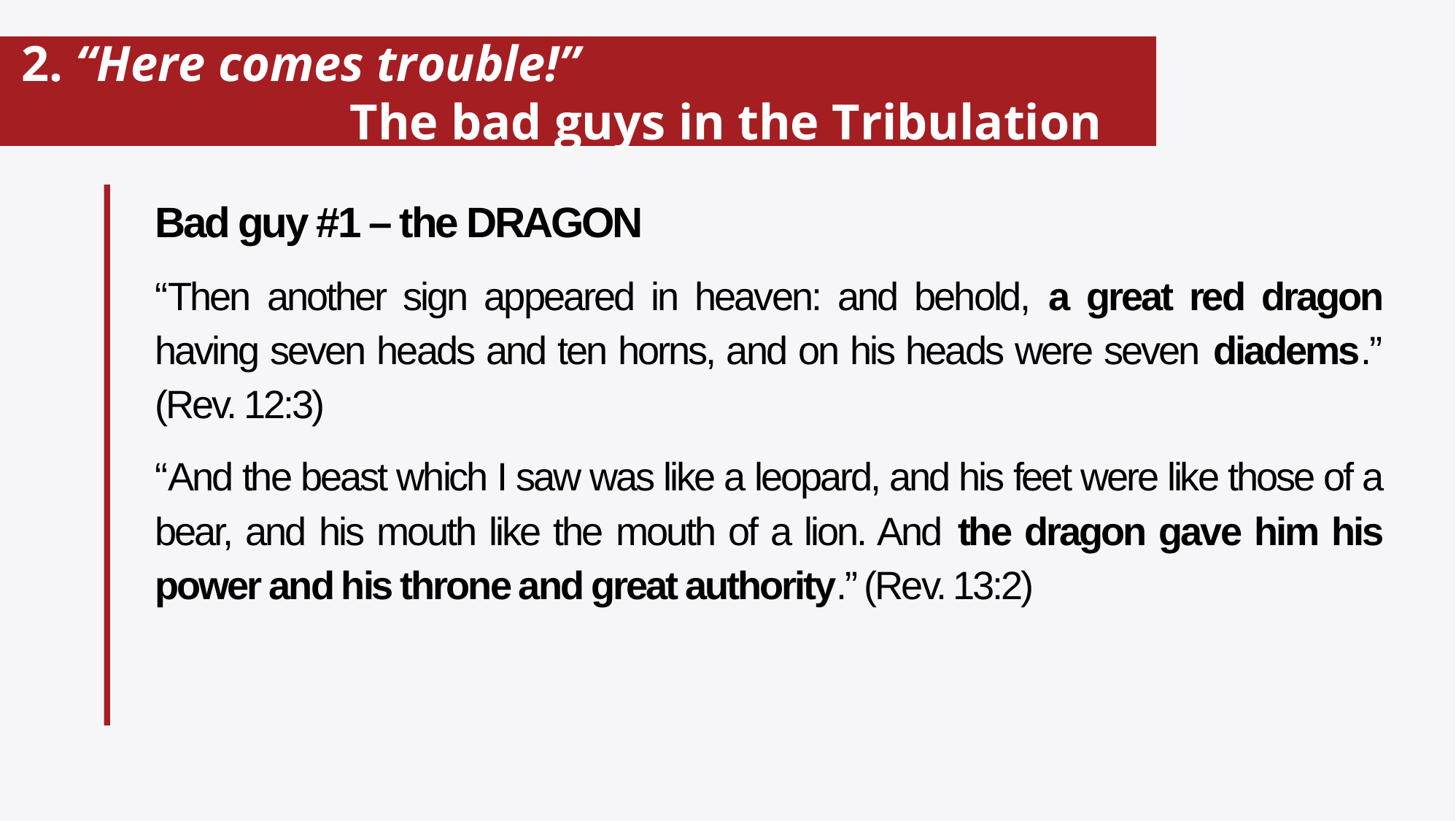

# 2. “Here comes trouble!” The bad guys in the Tribulation
Bad guy #1 – the DRAGON
“Then another sign appeared in heaven: and behold, a great red dragon having seven heads and ten horns, and on his heads were seven diadems.” (Rev. 12:3)
“And the beast which I saw was like a leopard, and his feet were like those of a bear, and his mouth like the mouth of a lion. And the dragon gave him his power and his throne and great authority.” (Rev. 13:2)